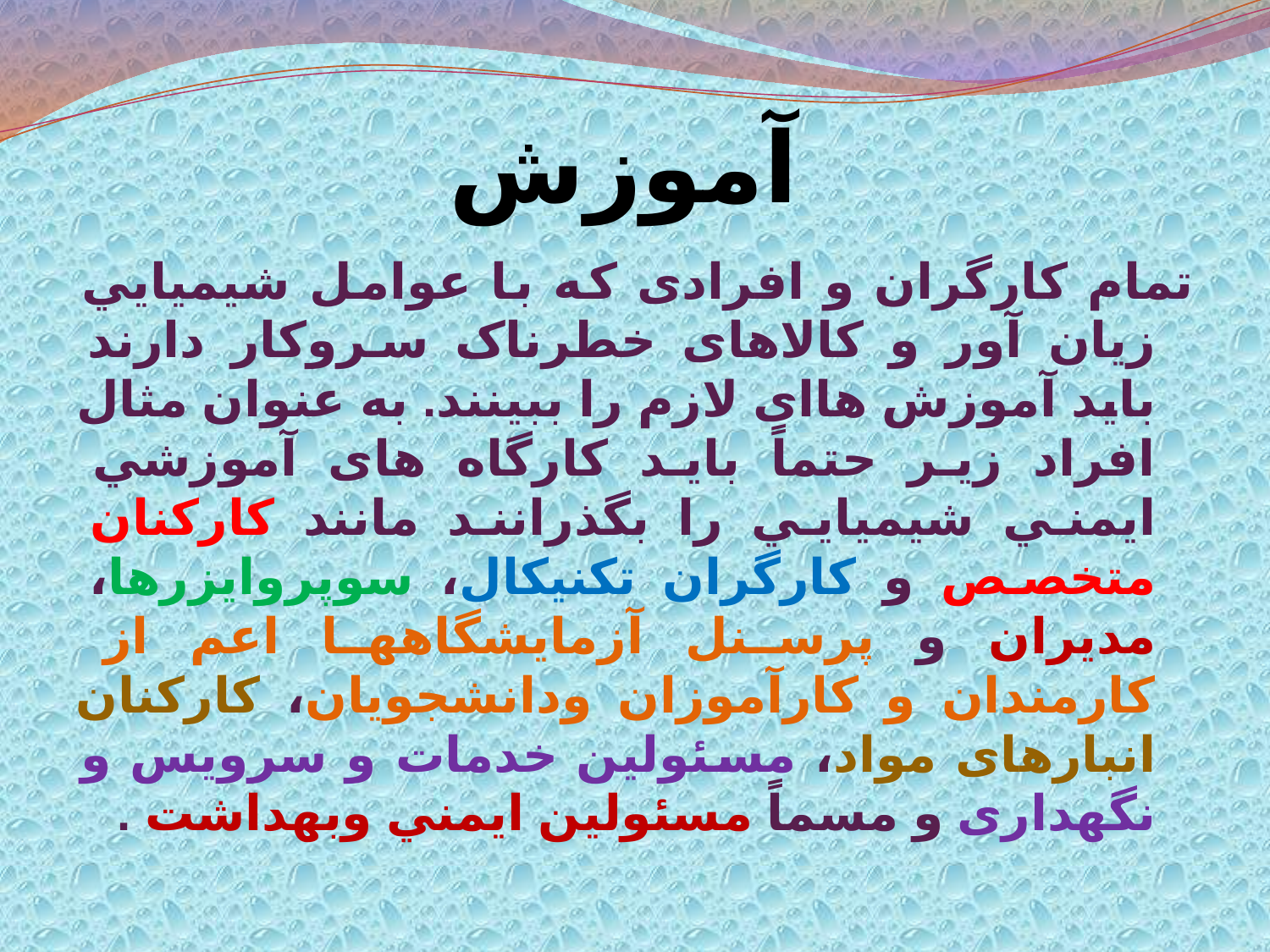

# آموزش
تمام كارگران و افرادی كه با عوامل شيميايي زيان آور و كالاهای خطرناک سروكار دارند بايد آموزش هاای لازم را ببينند. به عنوان مثال افراد زير حتماً بايد كارگاه های آموزشي ايمني شيميايي را بگذرانند مانند كاركنان متخصص و كارگران تكنيكال، سوپروايزرها، مديران و پرسنل آزمايشگاهها اعم از كارمندان و كارآموزان ودانشجويان، كاركنان انبارهای مواد، مسئولين خدمات و سرويس و نگهداری و مسماً مسئولين ايمني وبهداشت .